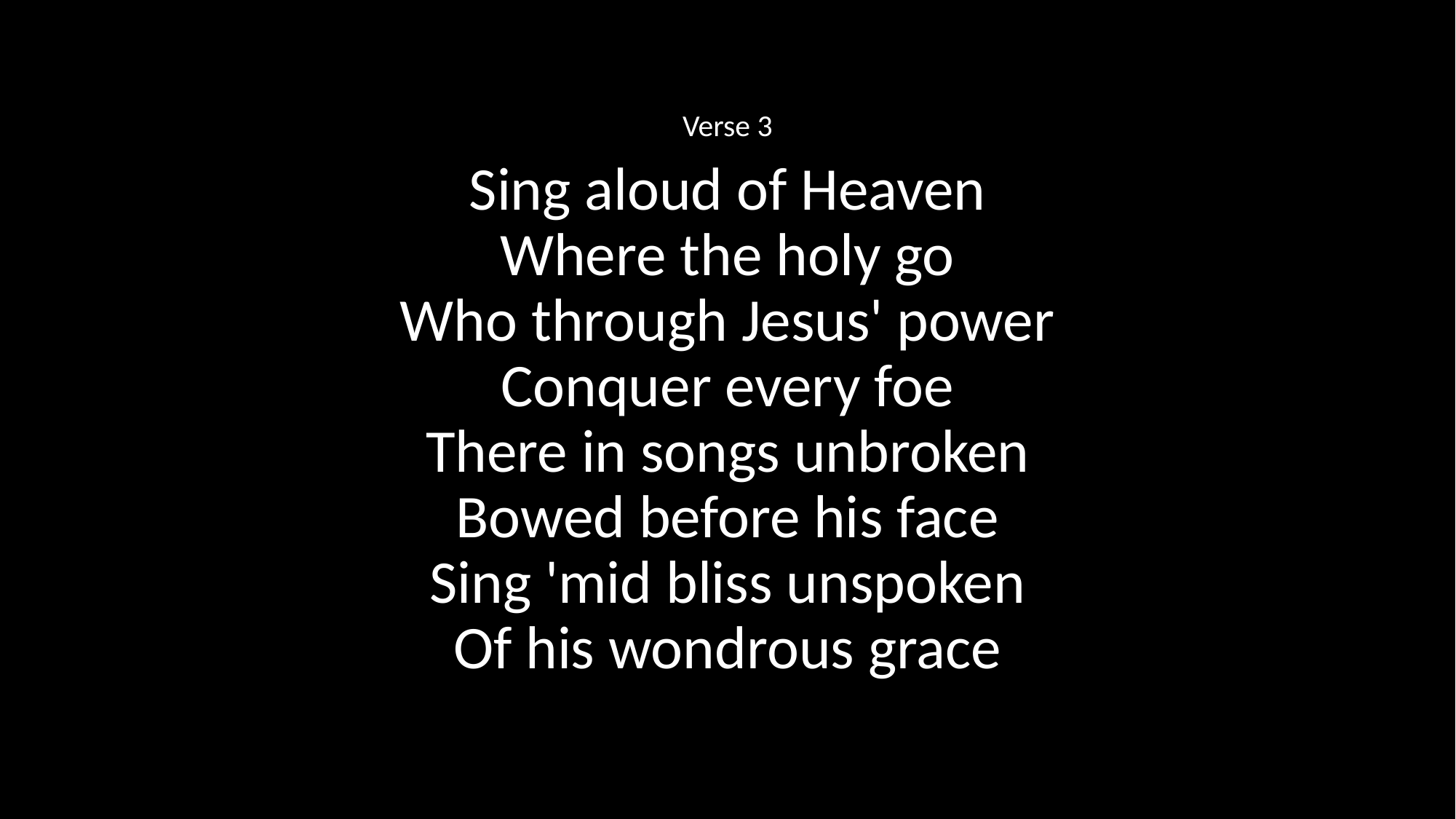

Verse 3
Sing aloud of Heaven
Where the holy go
Who through Jesus' power
Conquer every foe
There in songs unbroken
Bowed before his face
Sing 'mid bliss unspoken
Of his wondrous grace